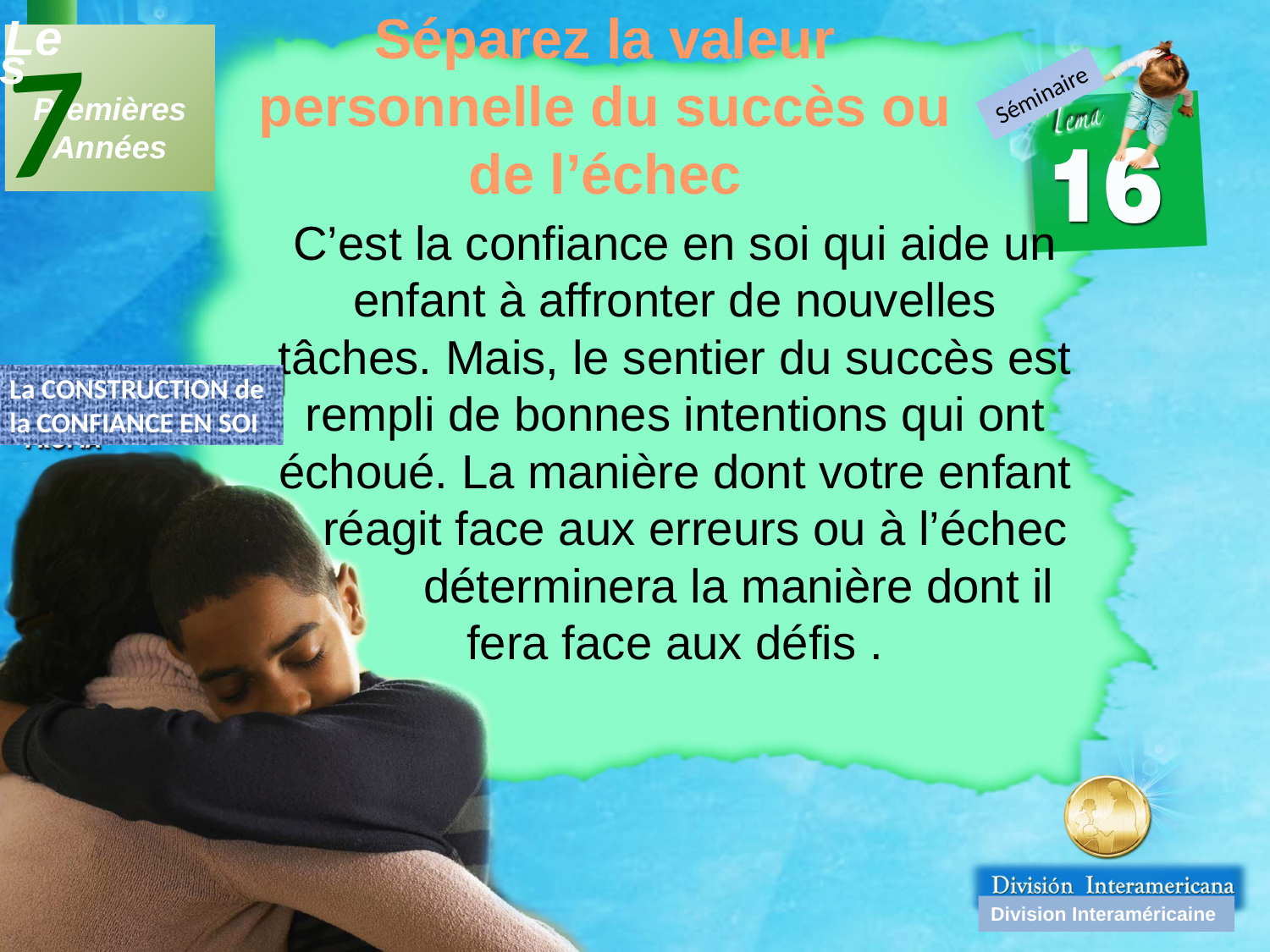

Séparez la valeur personnelle du succès ou de l’échec
7
Les
         Premières
Années
Séminaire
C’est la confiance en soi qui aide un enfant à affronter de nouvelles tâches. Mais, le sentier du succès est rempli de bonnes intentions qui ont échoué. La manière dont votre enfant
   réagit face aux erreurs ou à l’échec      	déterminera la manière dont il fera face aux défis .
La CONSTRUCTION de
la CONFIANCE EN SOI
Division Interaméricaine